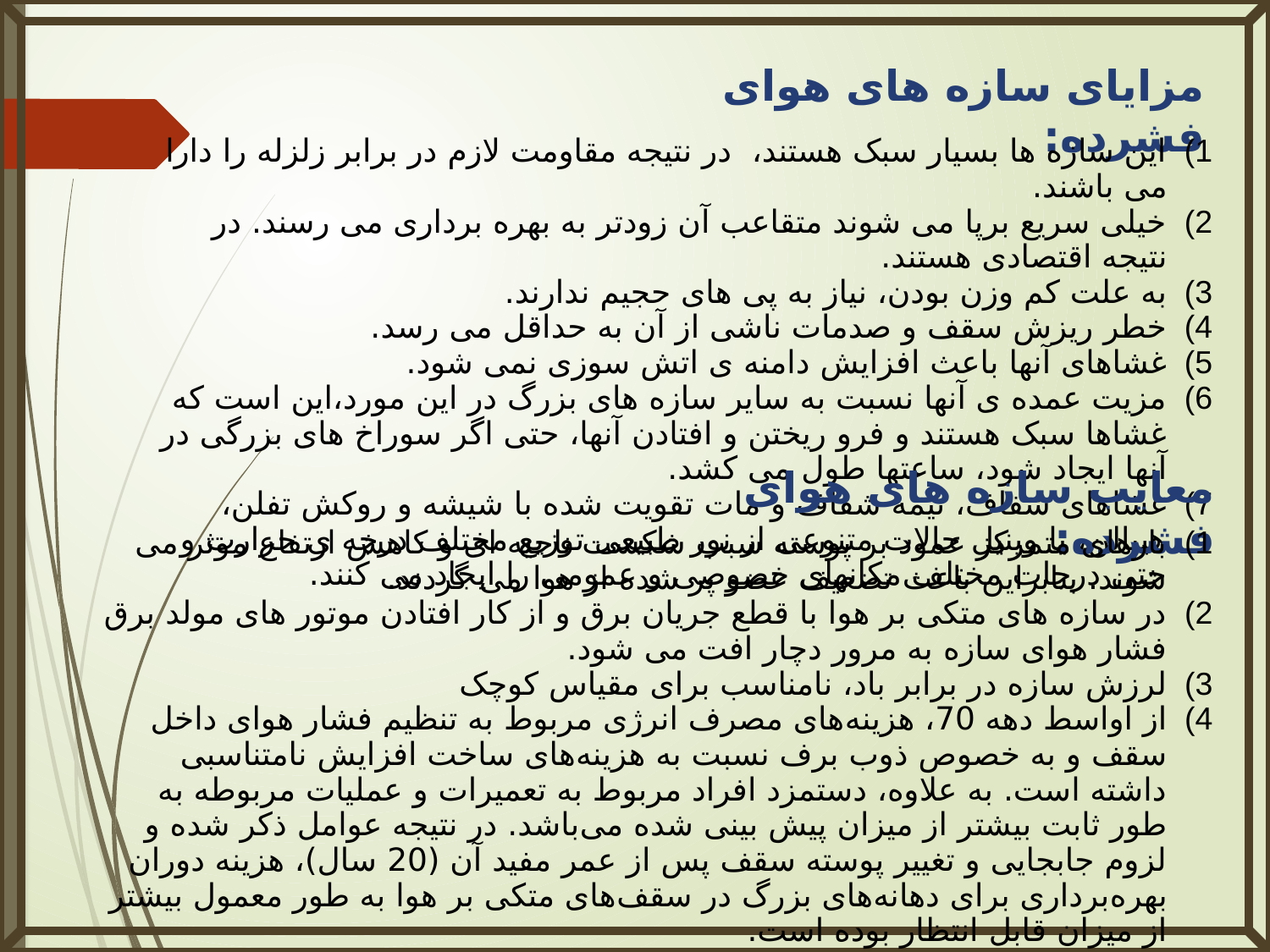

مزایای سازه های هوای فشرده:
این سازه ها بسیار سبک هستند،  در نتیجه مقاومت لازم در برابر زلزله را دارا می باشند.
خیلی سریع برپا می شوند متقاعب آن زودتر به بهره برداری می رسند. در نتیجه اقتصادی هستند.
به علت کم وزن بودن، نیاز به پی های حجیم ندارند.
خطر ریزش سقف و صدمات ناشی از آن به حداقل می رسد.
غشاهای آنها باعث افزایش دامنه ی اتش سوزی نمی شود.
مزیت عمده ی آنها نسبت به سایر سازه های بزرگ در این مورد،این است که غشاها سبک هستند و فرو ریختن و افتادن آنها، حتی اگر سوراخ های بزرگی در آنها ایجاد شود، ساعتها طول می کشد.
غشاهای شفاف، نیمه شفاف و مات تقویت شده با شیشه و روکش تفلن، هیپالن، یا وینیل حالات متنوعی از نور طبیعی توزیع مختلف درجه ی حرارت و حتی درجات مختلف مکانهای خصوصی و عمومی را ایجاد می کنند.
معایب سازه های هوای فشرده:
بارهای متمرکز عمود بر پوسته سبب شکست ناحیه ای و کاهش ارتفاع موثر می شوند. بنابراین باعث تضعیف عضو پر شده از هوا می گردند.
در سازه های متکی بر هوا با قطع جریان برق و از کار افتادن موتور های مولد برق فشار هوای سازه به مرور دچار افت می شود.
لرزش سازه در برابر باد، نامناسب برای مقیاس کوچک
از اواسط دهه 70، هزینه‌های مصرف انرژی مربوط به تنظیم فشار هوای داخل سقف و به خصوص ذوب برف نسبت به هزینه‌های ساخت افزایش نامتناسبی داشته است. به علاوه، دستمزد افراد مربوط به تعمیرات و عملیات مربوطه به طور ثابت بیشتر از میزان پیش بینی شده می‌باشد. در نتیجه عوامل ذکر شده و لزوم جابجایی و تغییر پوسته سقف پس از عمر مفید آن (20 سال)، هزینه دوران بهره‌برداری برای دهانه‌های بزرگ در سقف‌های متکی بر هوا به طور معمول بیشتر از میزان قابل انتظار بوده است.